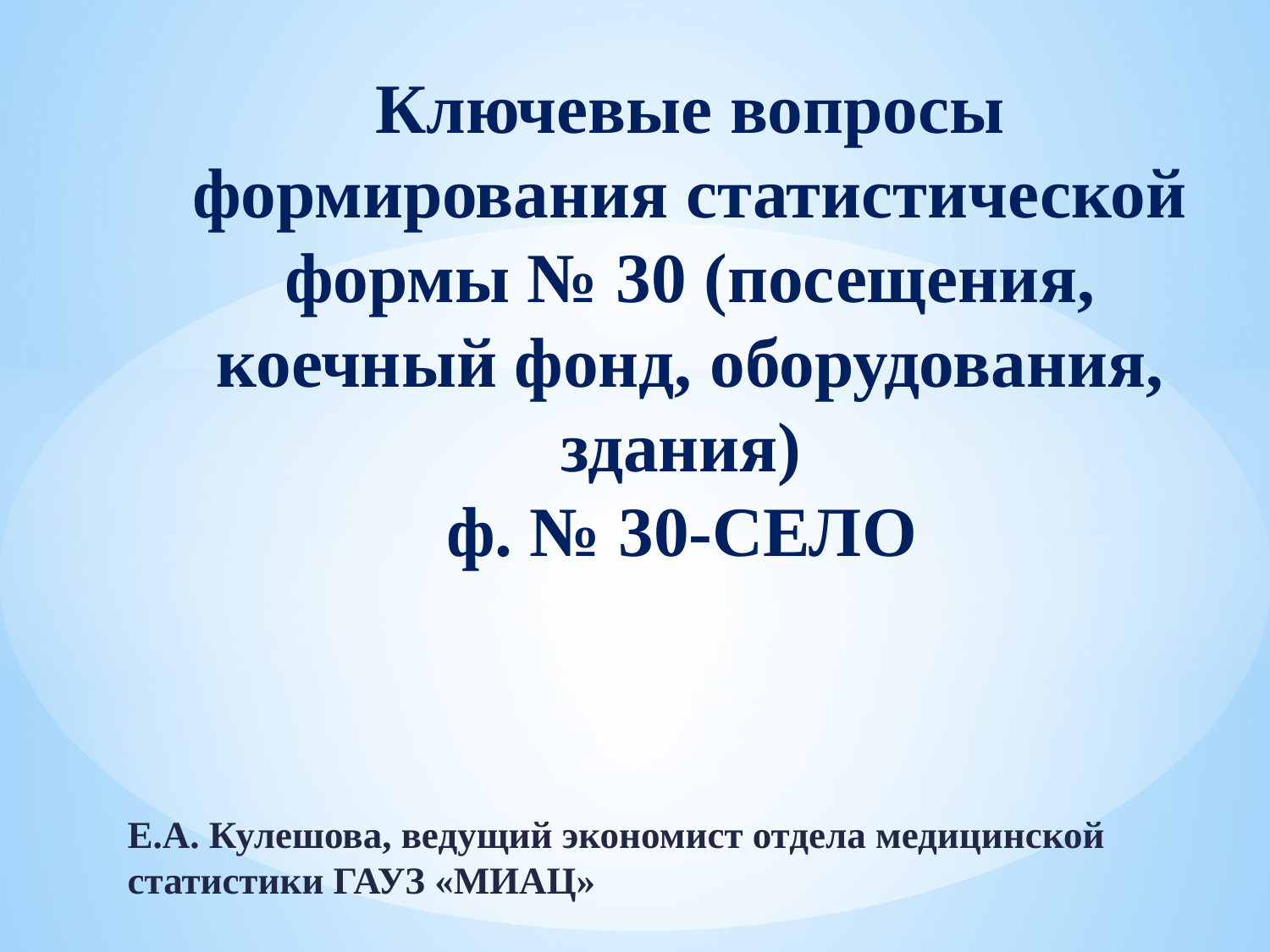

# Ключевые вопросы формирования статистической формы № 30 (посещения, коечный фонд, оборудования, здания) ф. № 30-СЕЛО

Е.А. Кулешова, ведущий экономист отдела медицинской статистики ГАУЗ «МИАЦ»